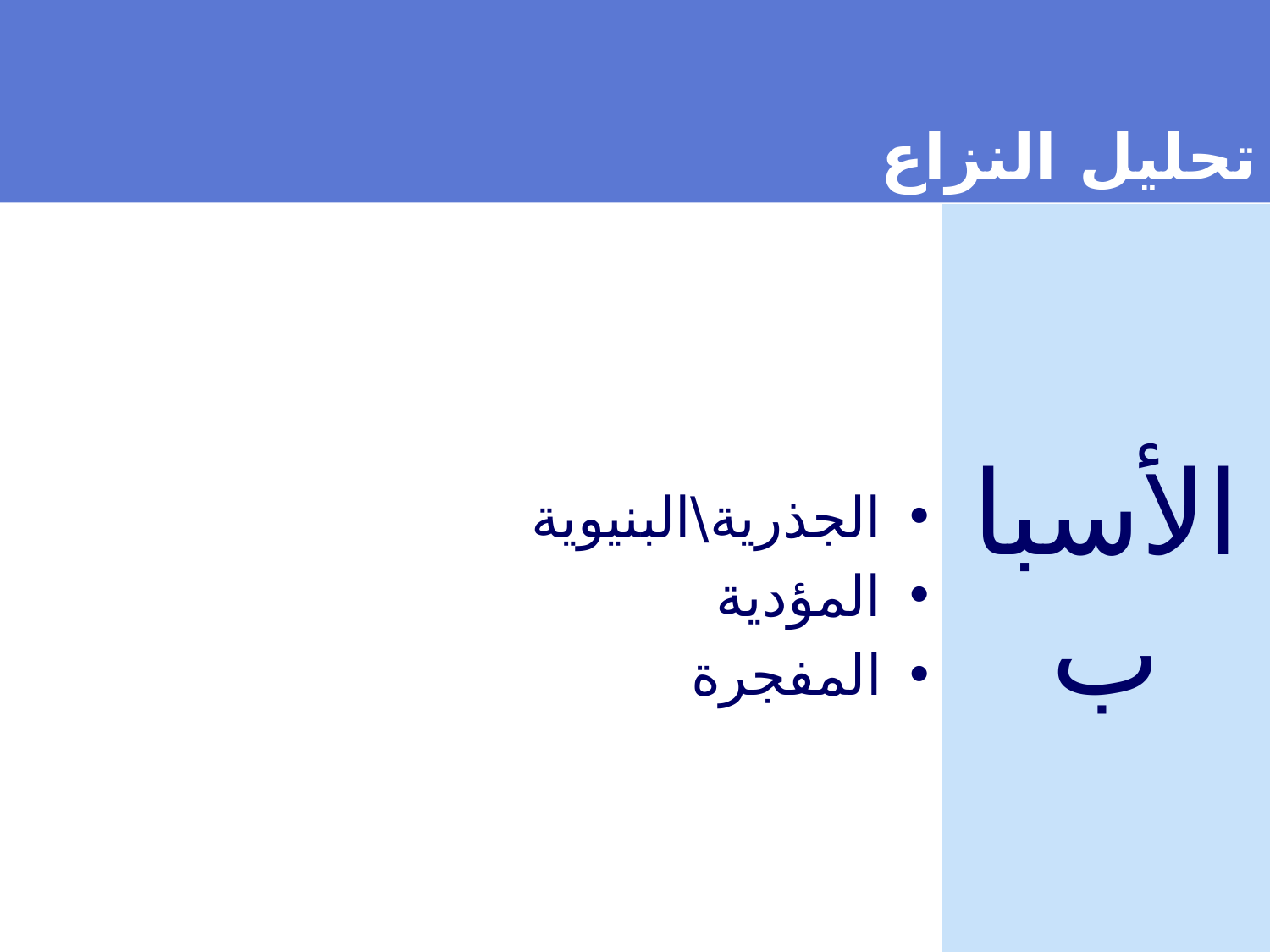

# تحليل النزاع
الأسباب
الجذرية\البنيوية
المؤدية
المفجرة